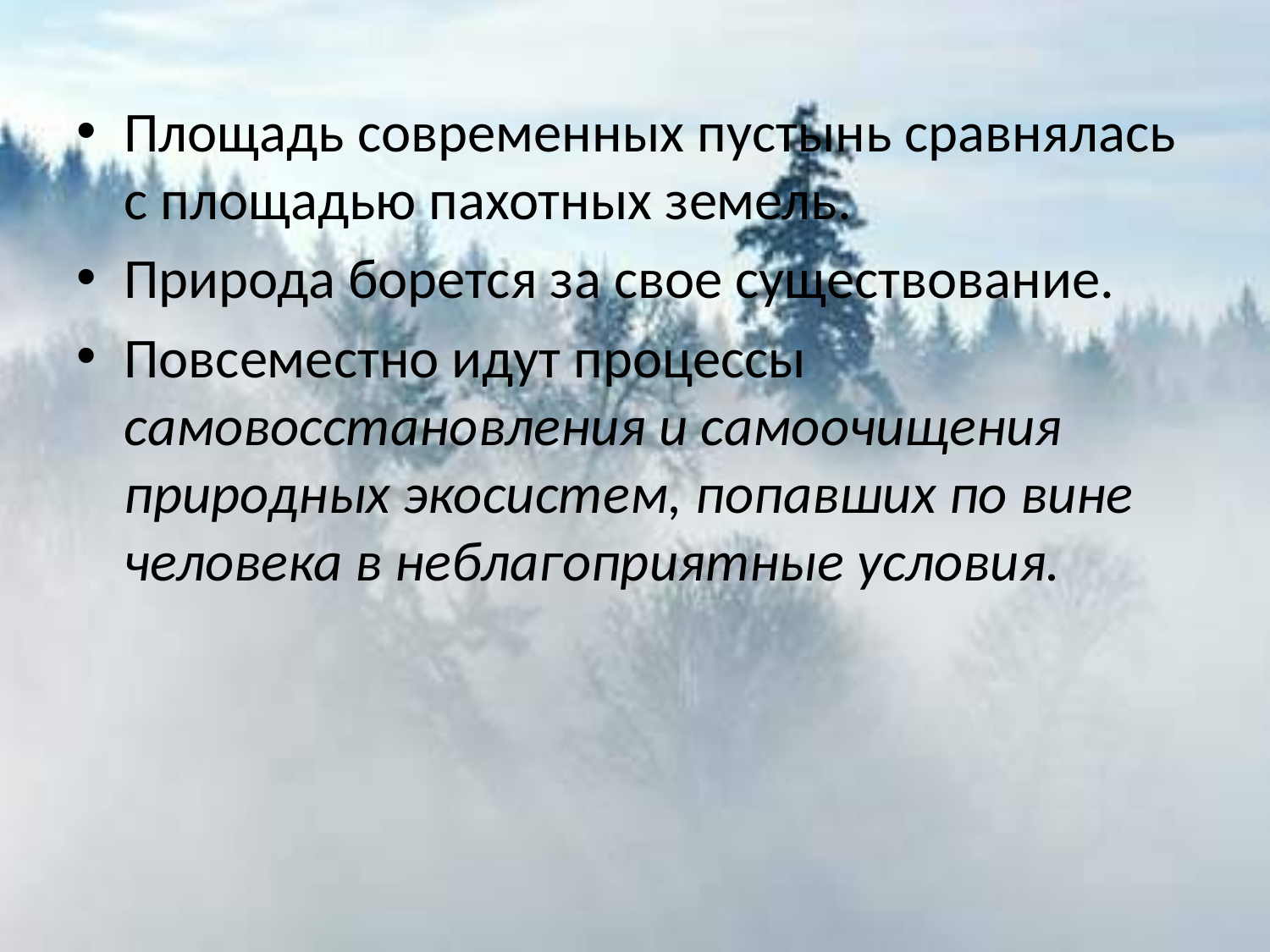

Площадь современных пустынь сравнялась с площадью пахотных земель.
Природа борется за свое существование.
Повсеместно идут процессы самовосстановления и самоочищения природных экосистем, попавших по вине человека в неблагоприятные условия.